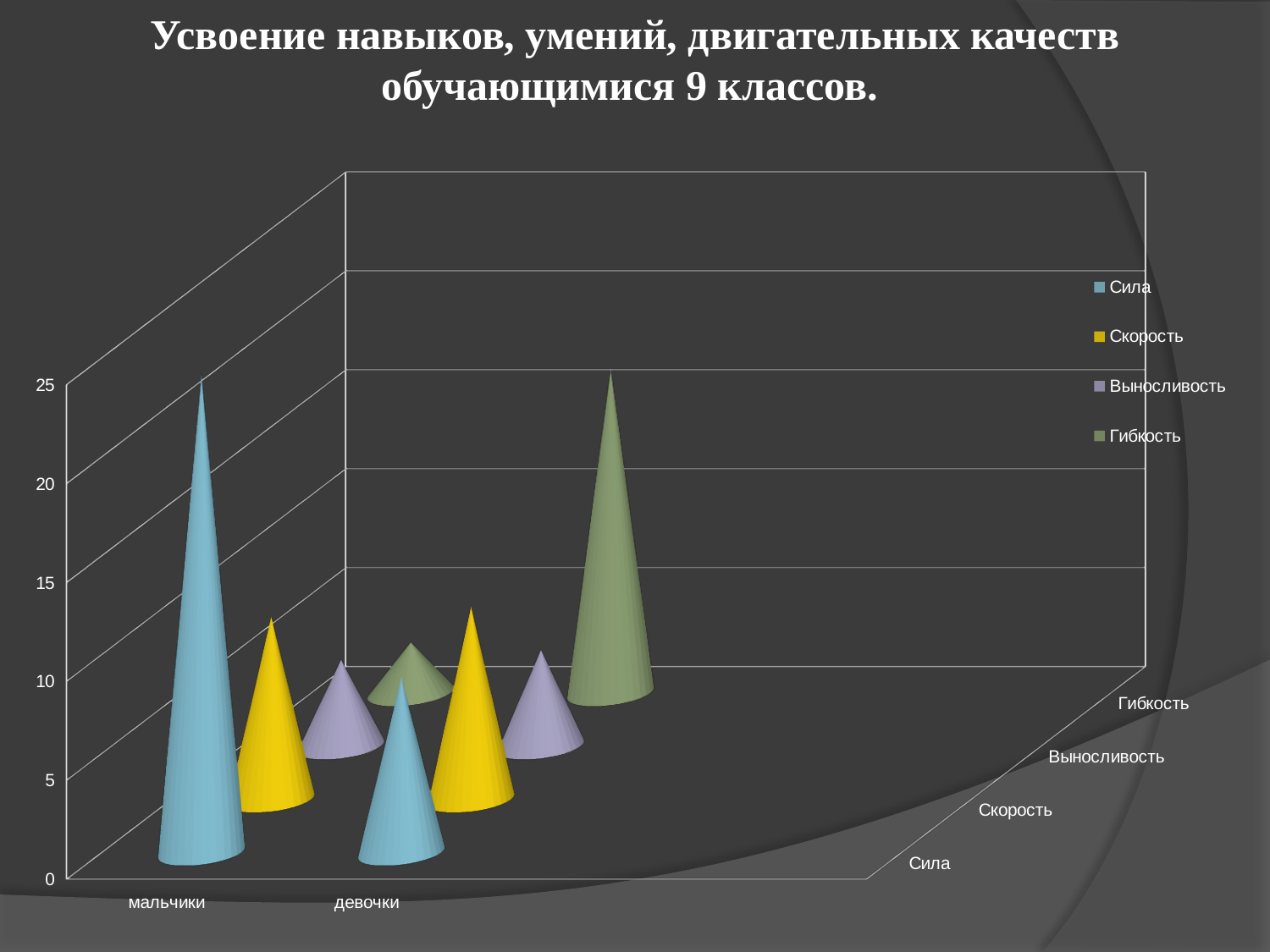

Усвоение навыков, умений, двигательных качеств обучающимися 9 классов.

[unsupported chart]